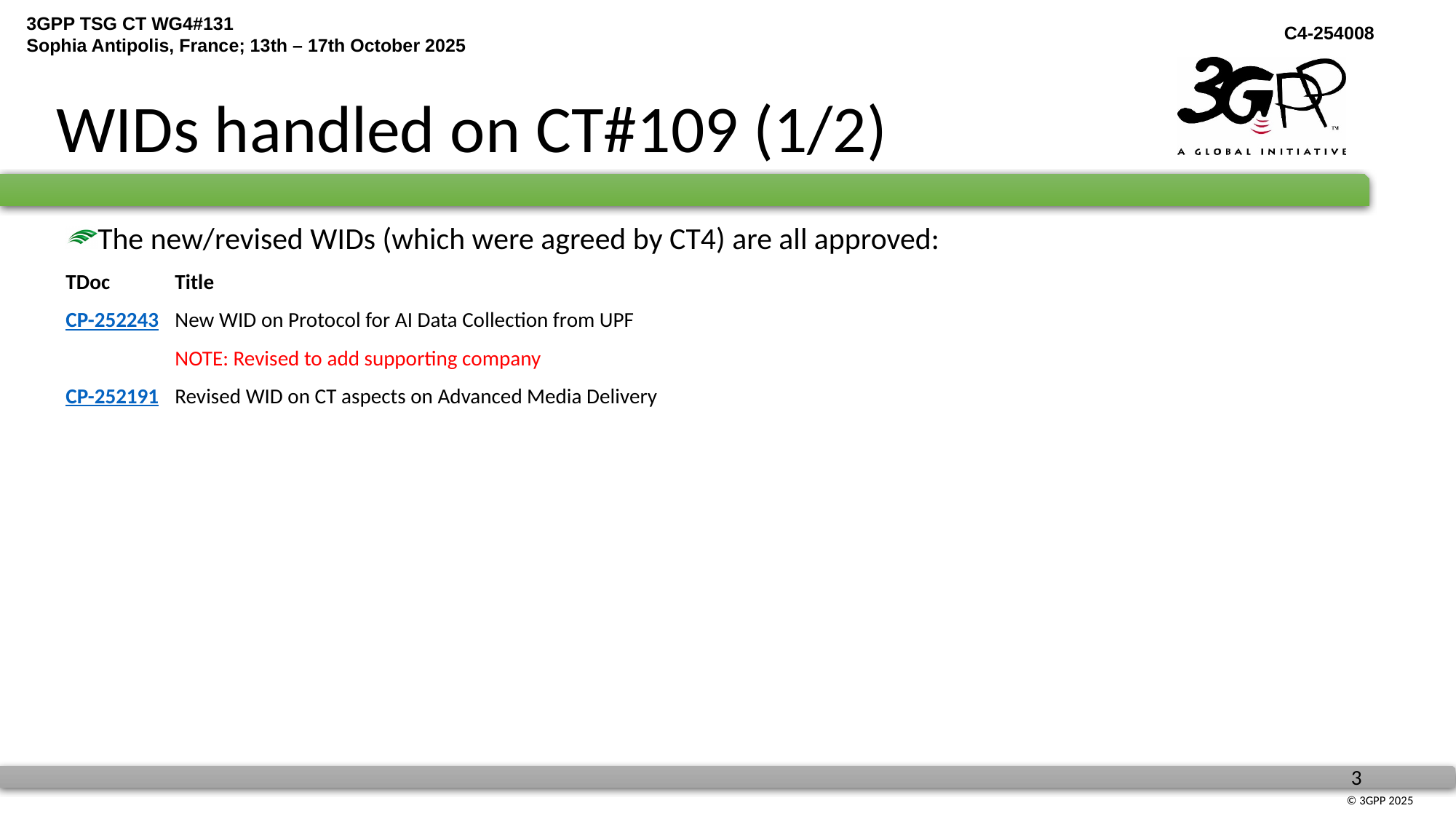

# WIDs handled on CT#109 (1/2)
The new/revised WIDs (which were agreed by CT4) are all approved:
TDoc	Title
CP-252243	New WID on Protocol for AI Data Collection from UPF
	NOTE: Revised to add supporting company
CP-252191	Revised WID on CT aspects on Advanced Media Delivery